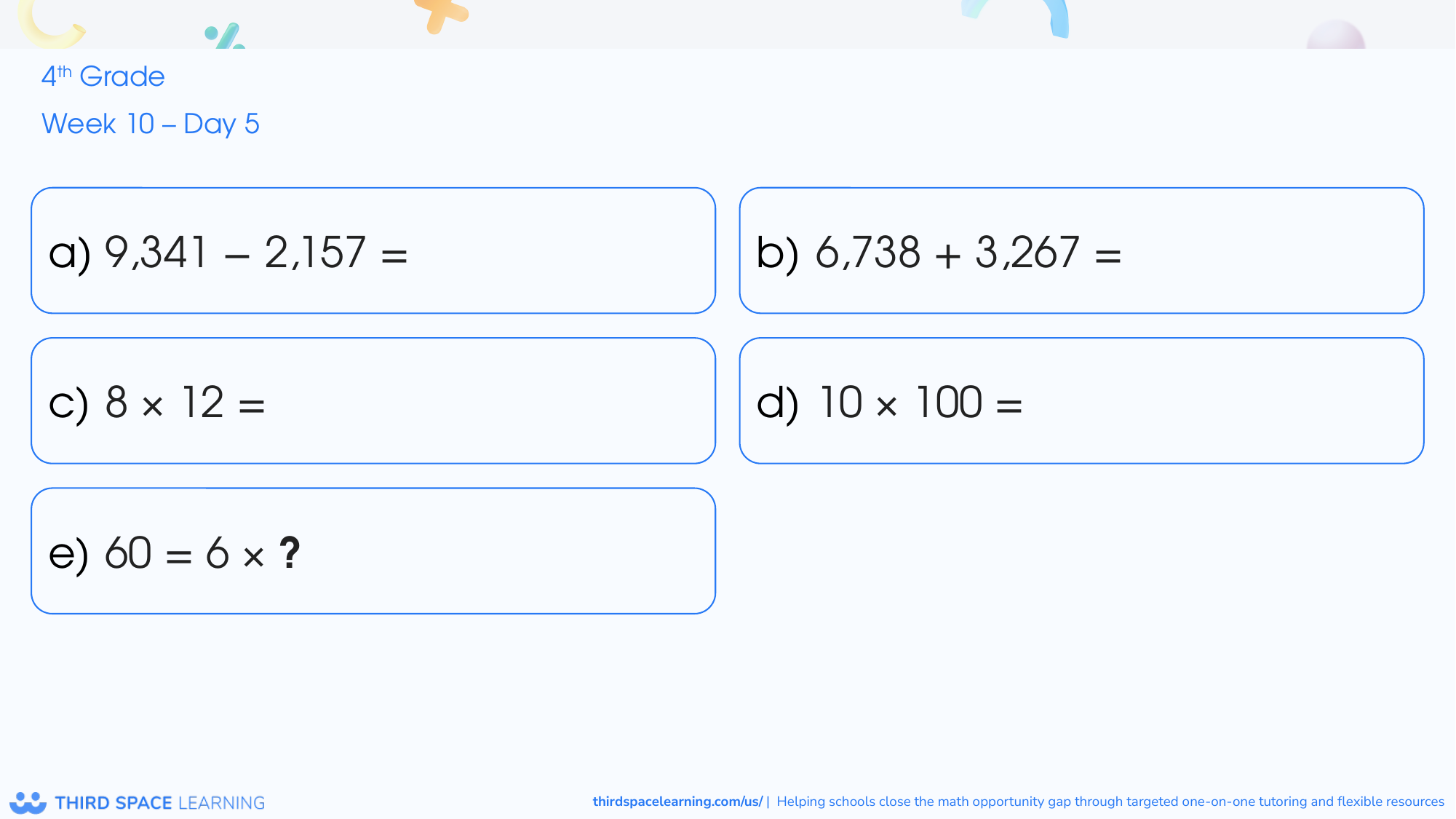

4th Grade
Week 10 – Day 5
9,341 − 2,157 =
6,738 + 3,267 =
8 × 12 =
10 × 100 =
60 = 6 × ?